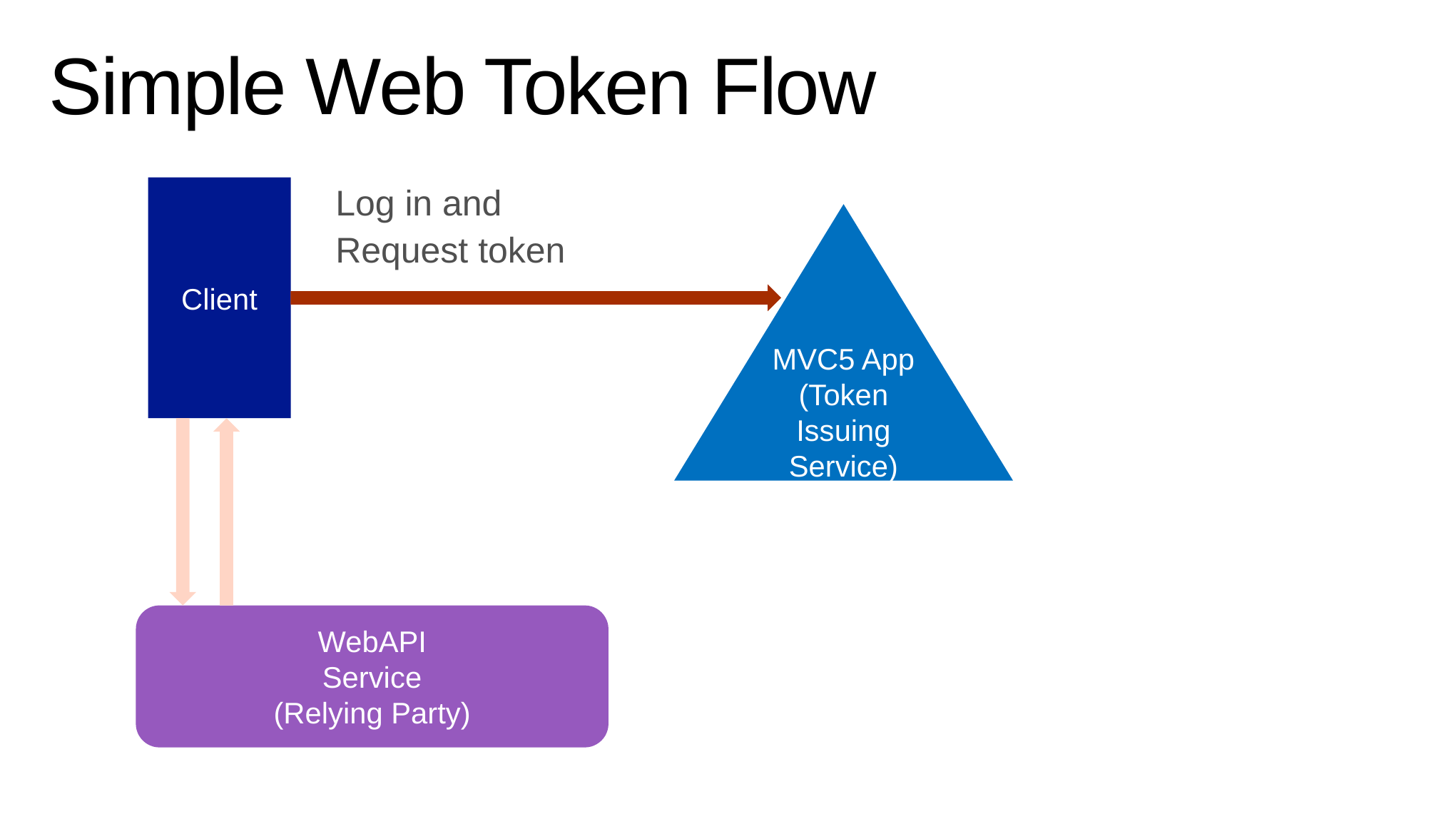

# Simple Web Token Flow
Log in and
Request token
Client
MVC5 App
(Token Issuing
Service)

WebAPI
Service
(Relying Party)